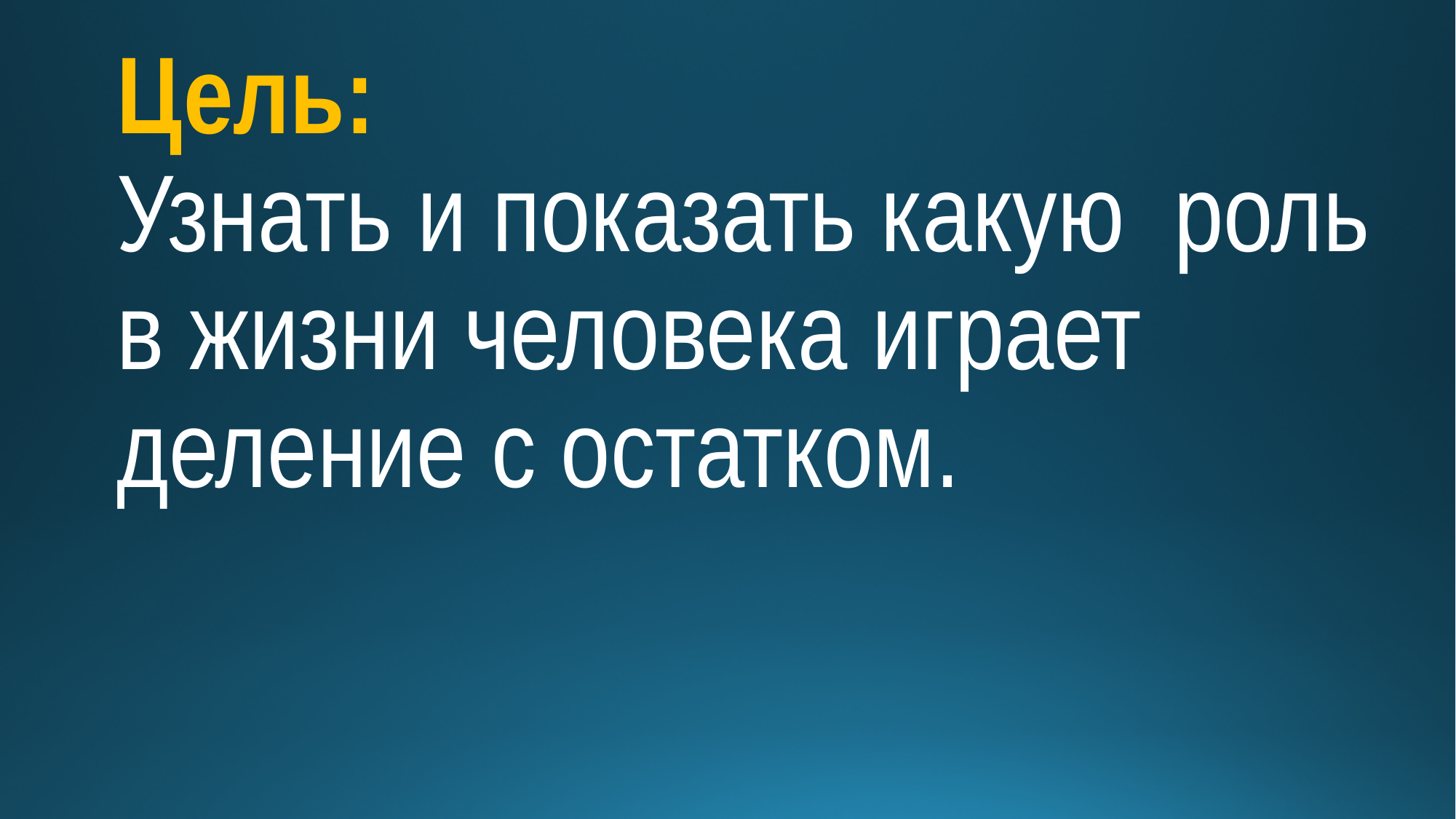

Цель:
Узнать и показать какую  роль в жизни человека играет деление с остатком.